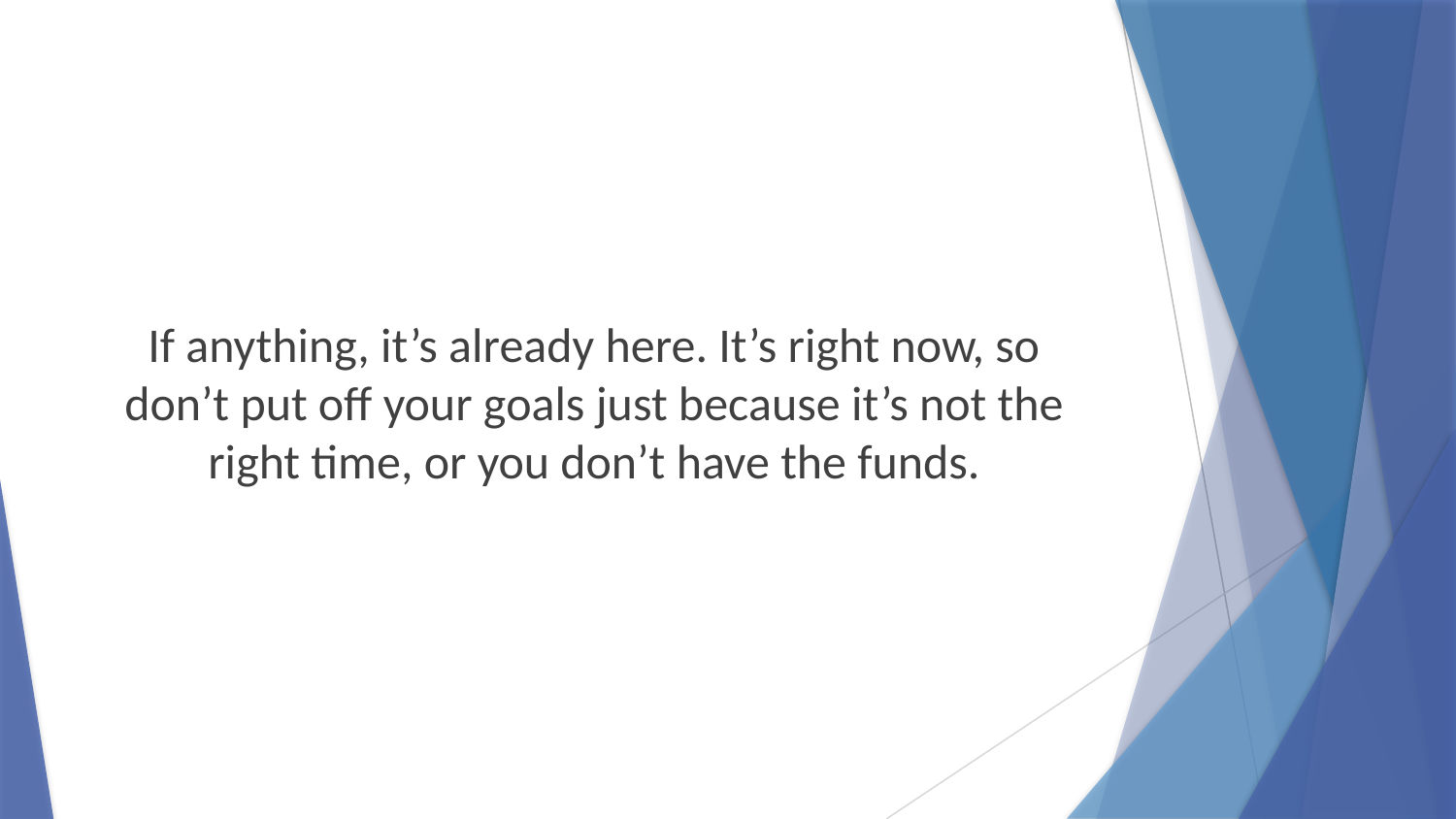

If anything, it’s already here. It’s right now, so don’t put off your goals just because it’s not the right time, or you don’t have the funds.